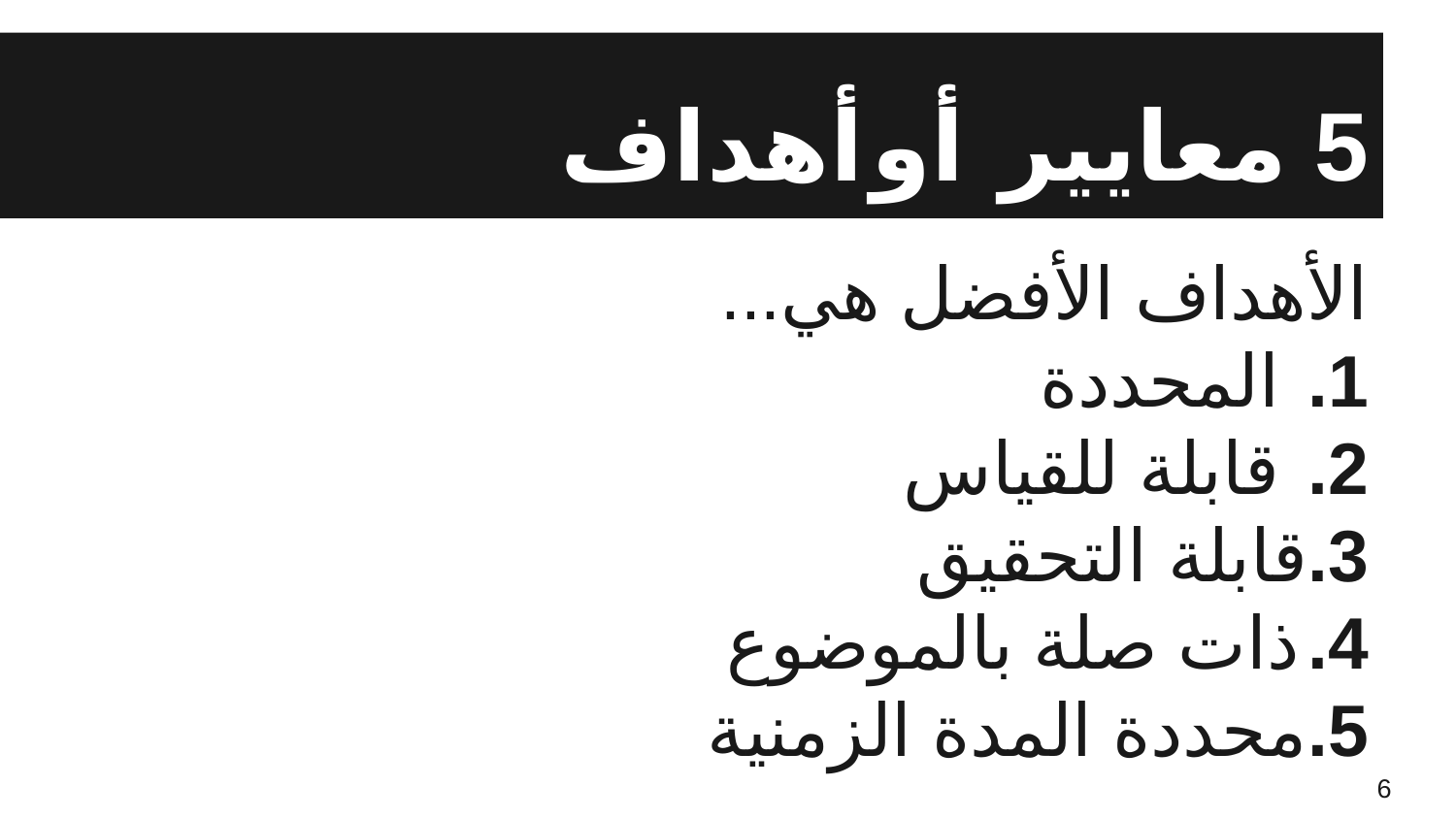

# 5 معايير  أو أهداف
الأهداف الأفضل هي...
1.  المحددة
2.  قابلة للقياس
3.قابلة التحقيق
4. ذات صلة بالموضوع
5.محددة المدة الزمنية
6